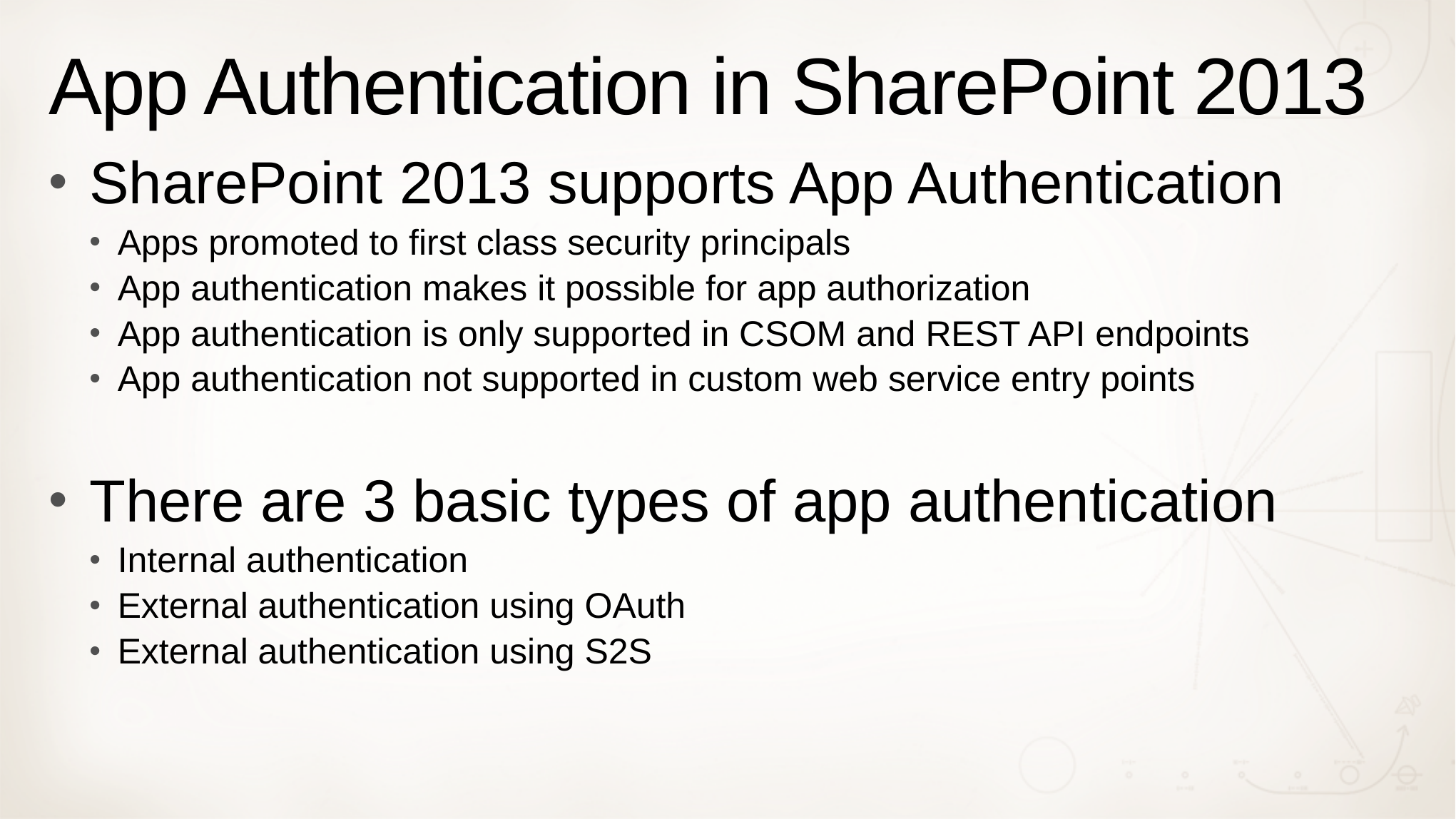

# App Authentication in SharePoint 2013
SharePoint 2013 supports App Authentication
Apps promoted to first class security principals
App authentication makes it possible for app authorization
App authentication is only supported in CSOM and REST API endpoints
App authentication not supported in custom web service entry points

There are 3 basic types of app authentication
Internal authentication
External authentication using OAuth
External authentication using S2S